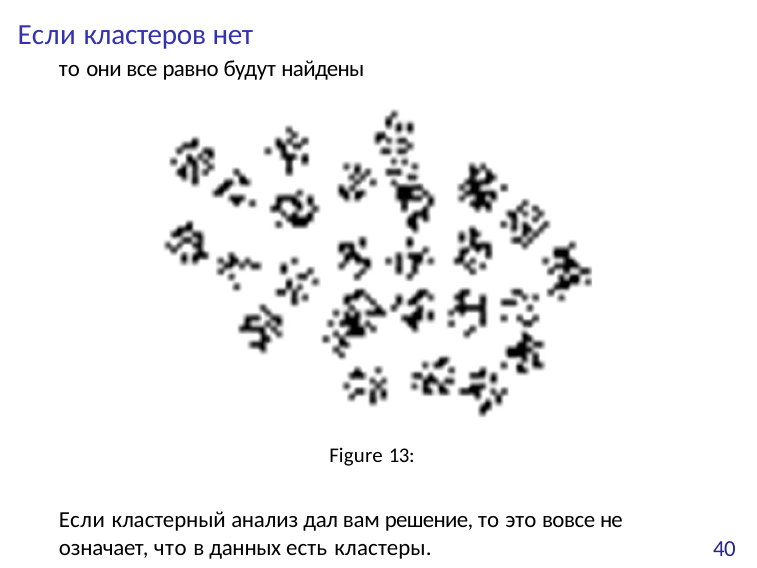

# Если кластеров нет
то они все равно будут найдены

Figure 13:
Если кластерный анализ дал вам решение, то это вовсе не  означает, что в данных есть кластеры.
40